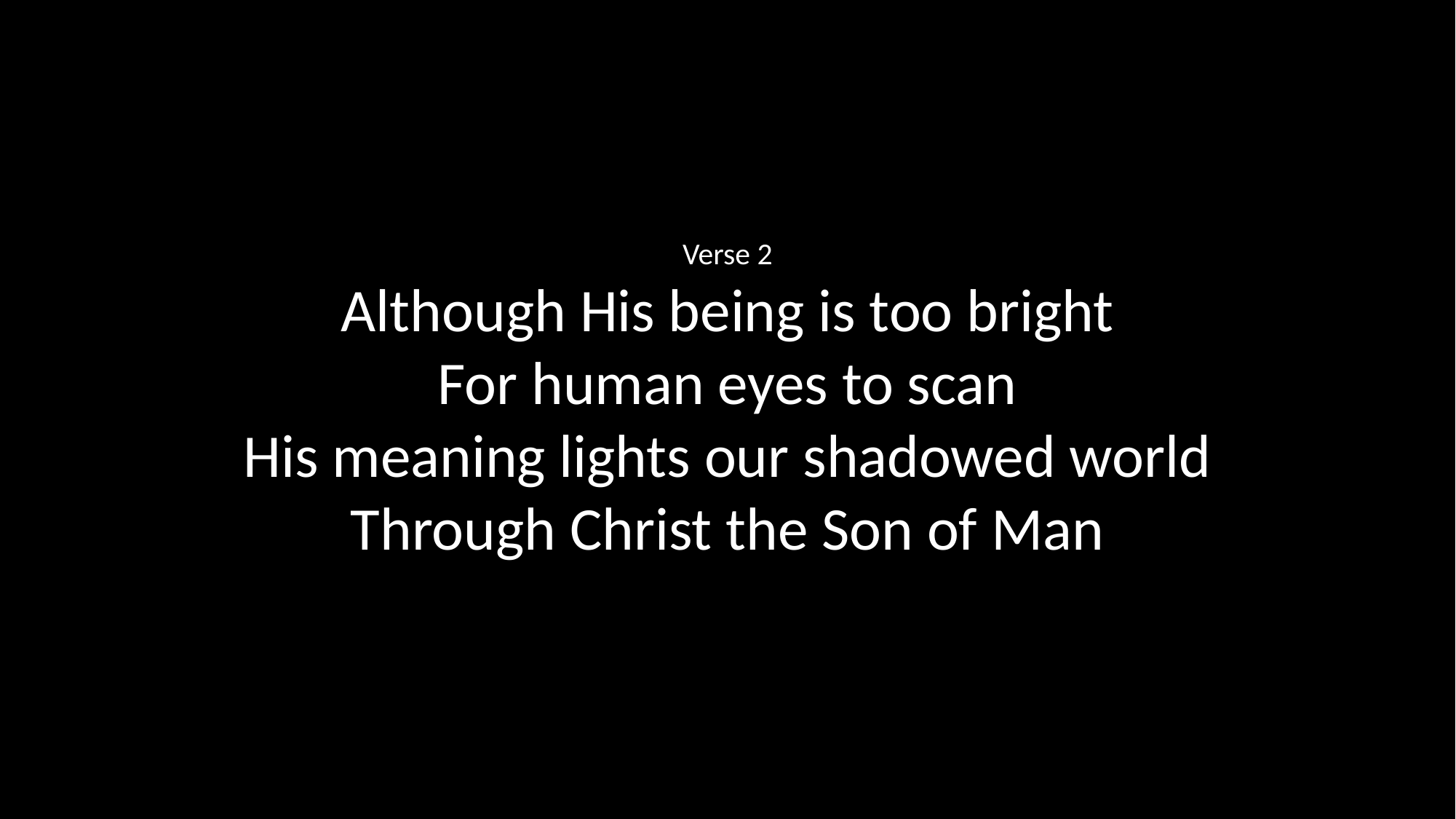

Verse 2
Although His being is too bright
For human eyes to scan
His meaning lights our shadowed world
Through Christ the Son of Man